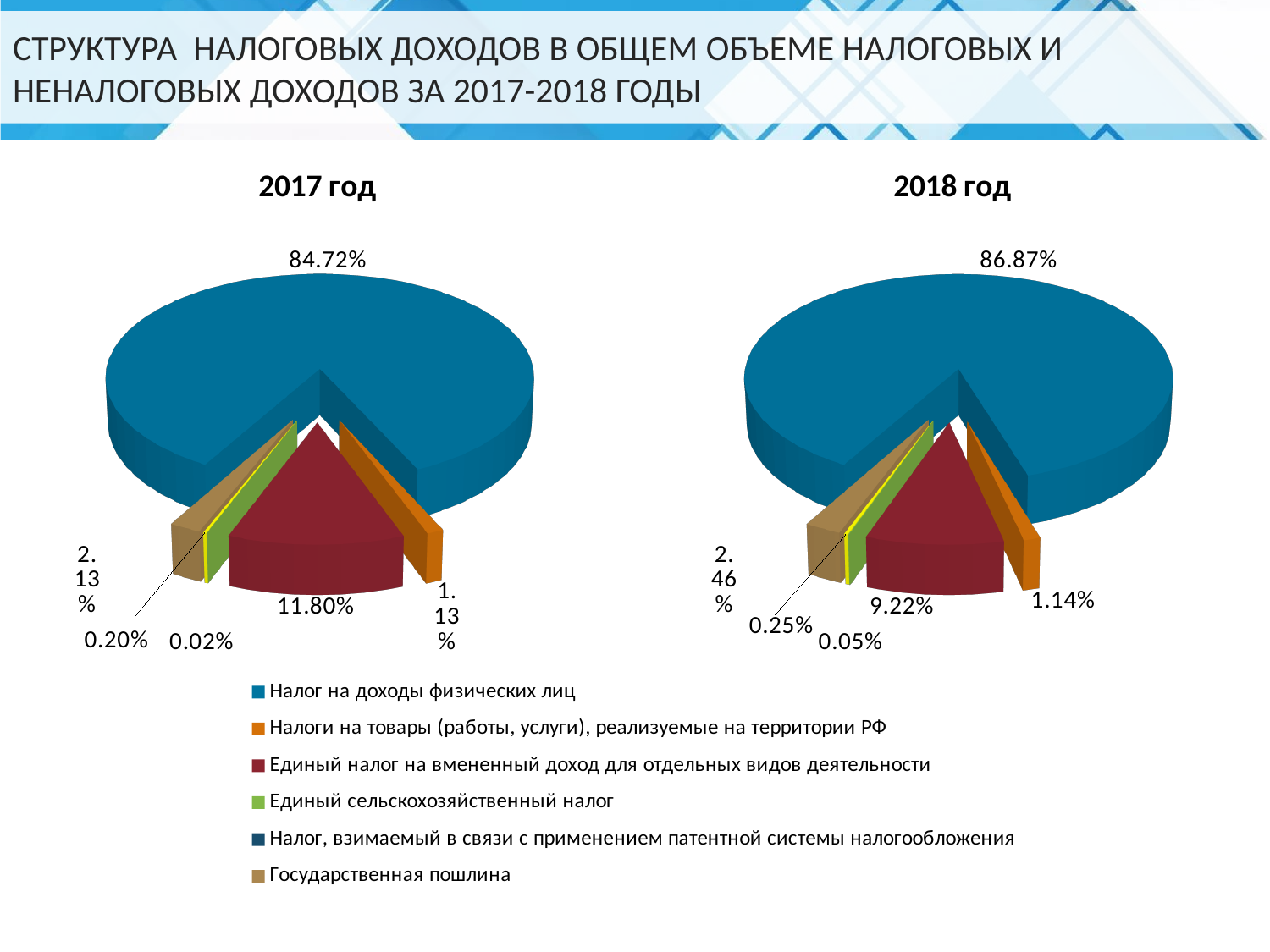

# СТРУКТУРА  НАЛОГОВЫХ ДОХОДОВ В ОБЩЕМ ОБЪЕМЕ НАЛОГОВЫХ И НЕНАЛОГОВЫХ ДОХОДОВ ЗА 2017-2018 ГОДЫ

[unsupported chart]

[unsupported chart]

### Chart:

| Category | 2016 год |
|---|---|
| Налог на доходы физических лиц | 161968788.76 |
| Налоги на товары (работы, услуги), реализуемые на территории РФ | 2624795.5599999996 |
| Единый налог на вмененный доход для отдельных видов деятельности | 23222087.56 |
| Единый сельскохозяйственный налог | 223553.38999999998 |
| Налог, взимаемый в связи с применением патентной системы налогообложения | 331626.81 |
| Государственная пошлина | 4339720.590000001 |
| Задолженность по отмененным налогам и сборам | 1888.93 |